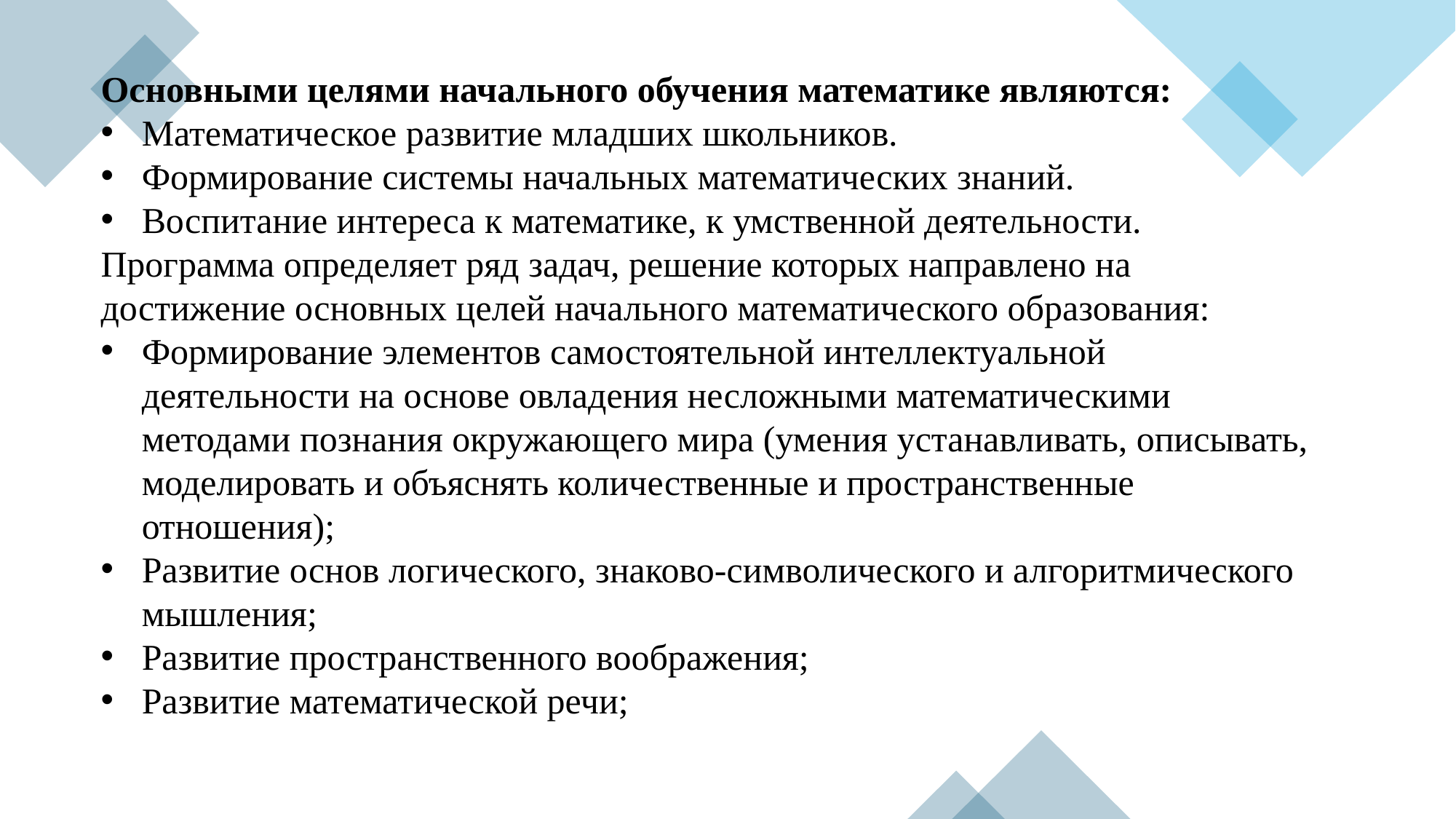

Основными целями начального обучения математике являются:
Математическое развитие младших школьников.
Формирование системы начальных математических знаний.
Воспитание интереса к математике, к умственной деятельности.
Программа определяет ряд задач, решение которых направлено на достижение основных целей начального математического образования:
Формирование элементов самостоятельной интеллектуальной деятельности на основе овладения несложными математическими методами познания окружающего мира (умения устанавливать, описывать, моделировать и объяснять количественные и пространственные отношения);
Развитие основ логического, знаково-символического и алгоритмического мышления;
Развитие пространственного воображения;
Развитие математической речи;